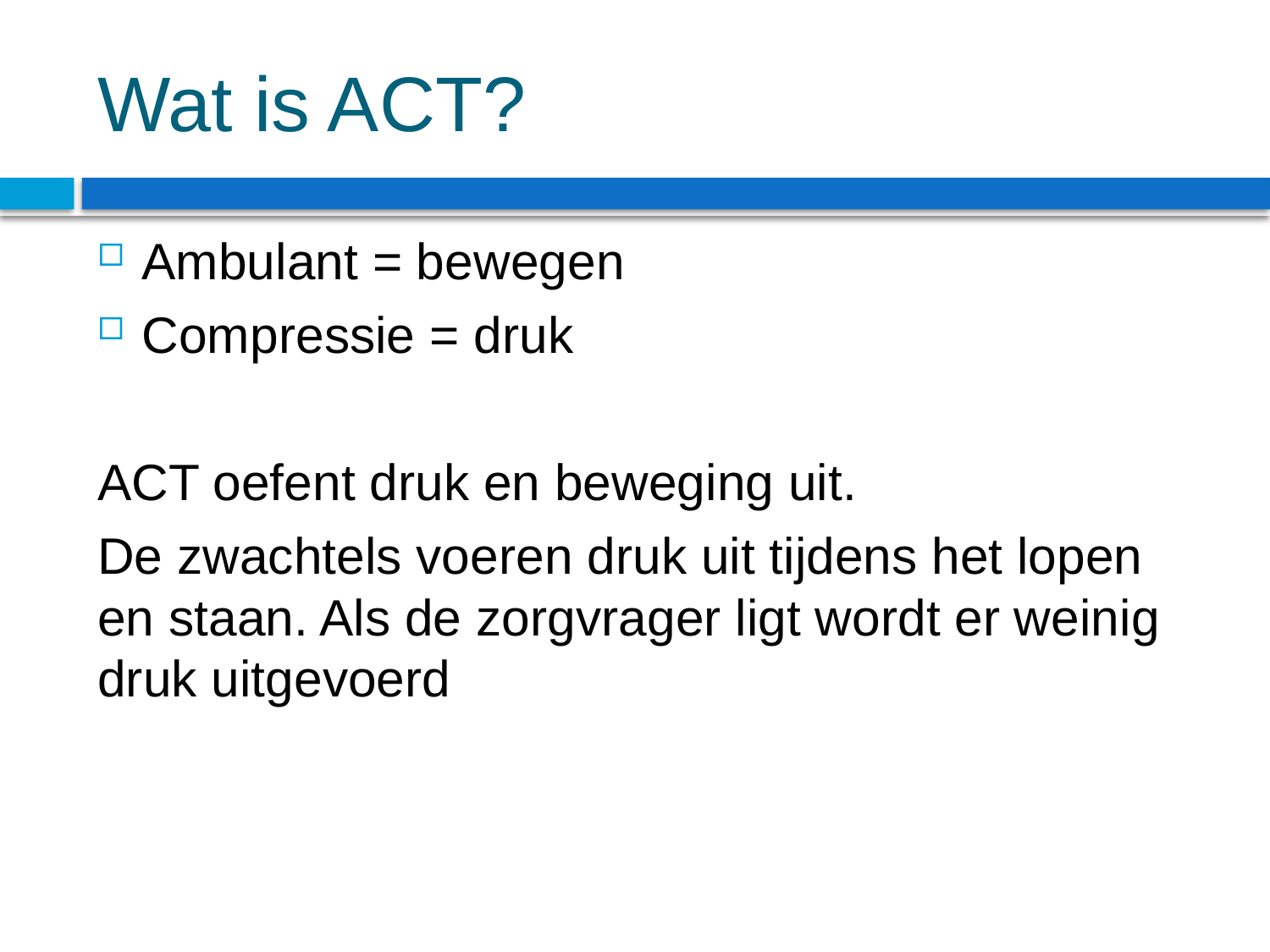

# Wat is ACT?
Ambulant = bewegen
Compressie = druk

ACT oefent druk en beweging uit.
De zwachtels voeren druk uit tijdens het lopen en staan. Als de zorgvrager ligt wordt er weinig druk uitgevoerd